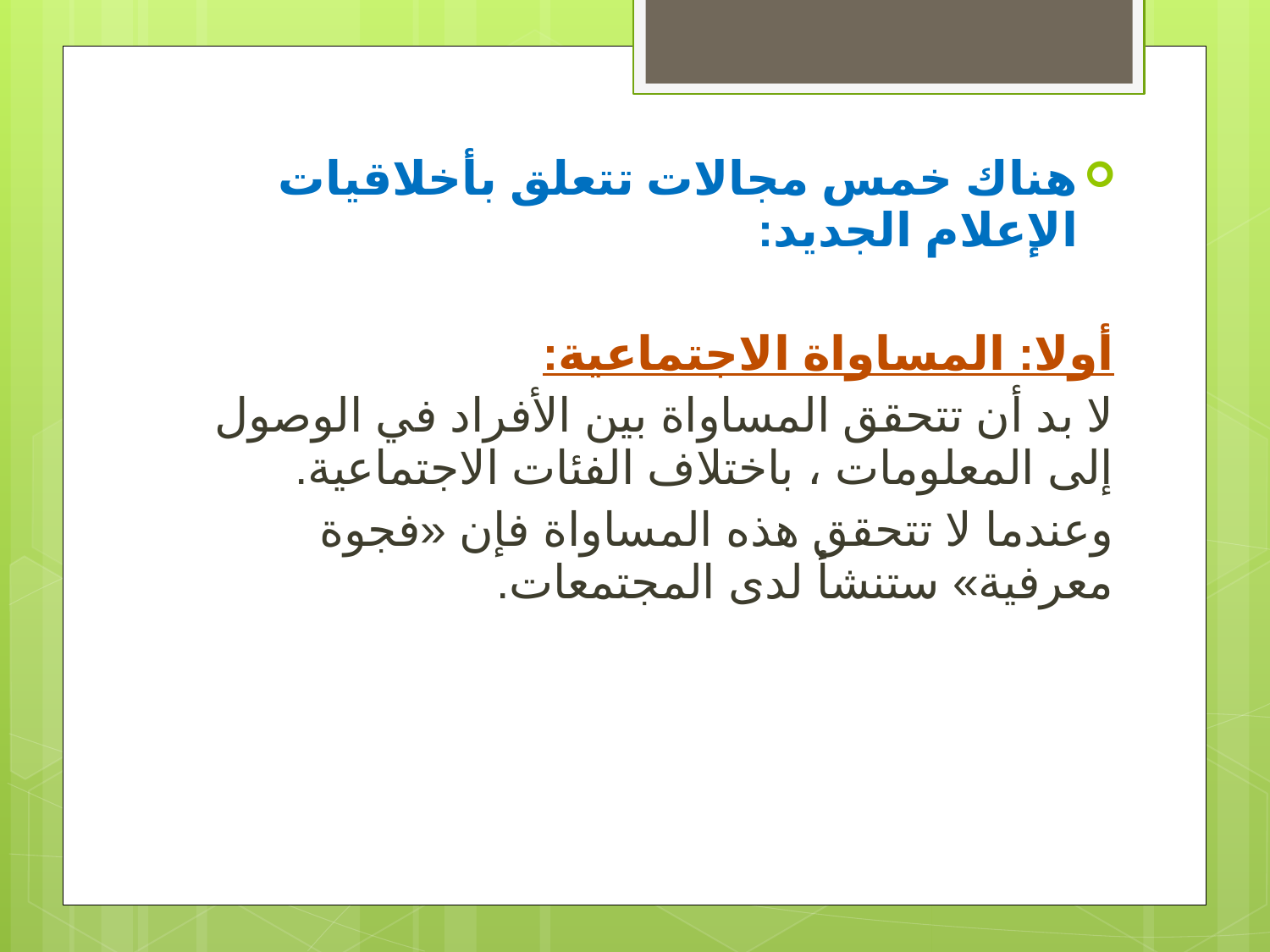

هناك خمس مجالات تتعلق بأخلاقيات الإعلام الجديد:

أولا: المساواة الاجتماعية:
لا بد أن تتحقق المساواة بين الأفراد في الوصول إلى المعلومات ، باختلاف الفئات الاجتماعية.
وعندما لا تتحقق هذه المساواة فإن «فجوة معرفية» ستنشأ لدى المجتمعات.